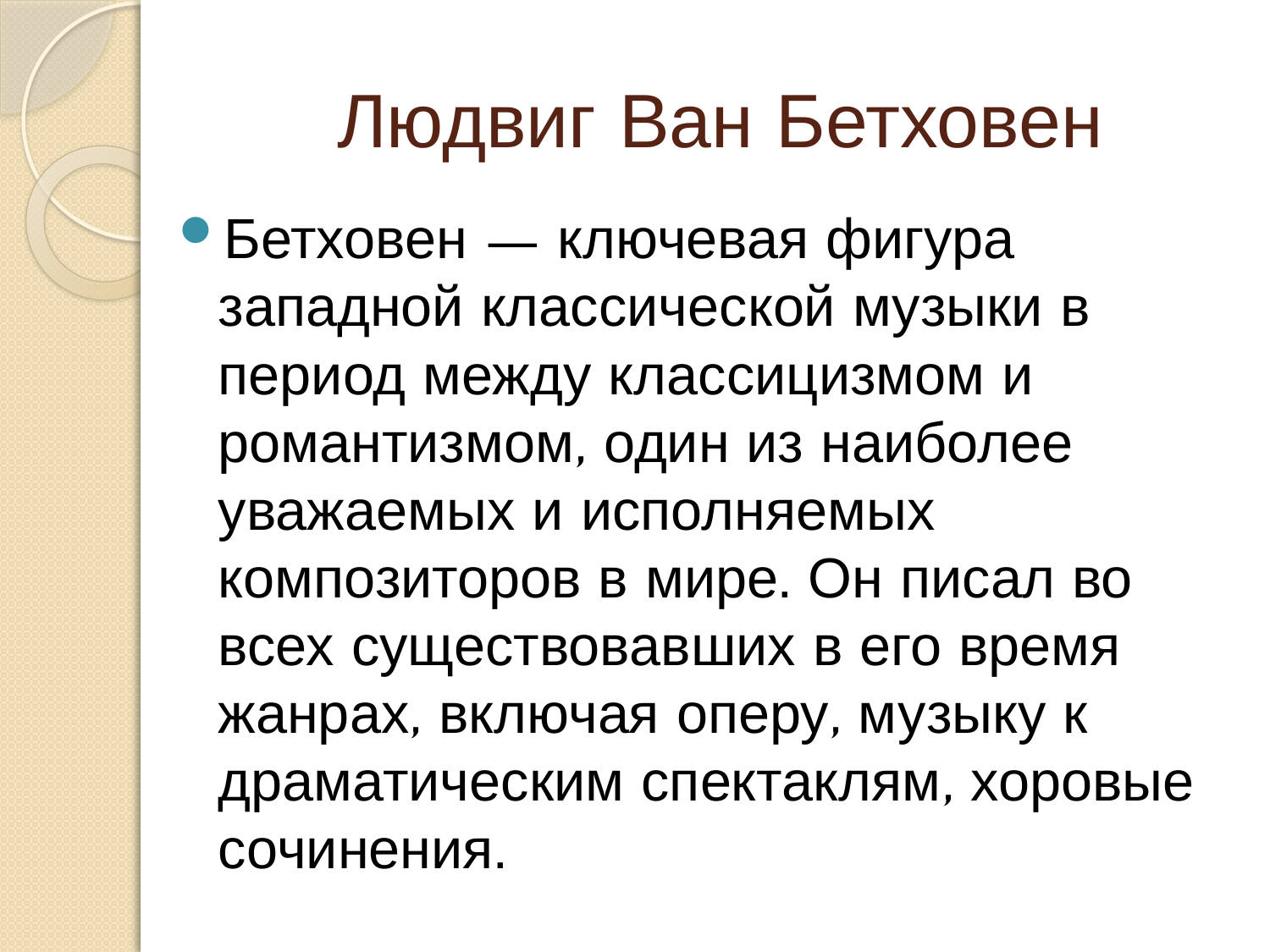

# Людвиг Ван Бетховен
Бетховен — ключевая фигура западной классической музыки в период между классицизмом и романтизмом, один из наиболее уважаемых и исполняемых композиторов в мире. Он писал во всех существовавших в его время жанрах, включая оперу, музыку к драматическим спектаклям, хоровые сочинения.